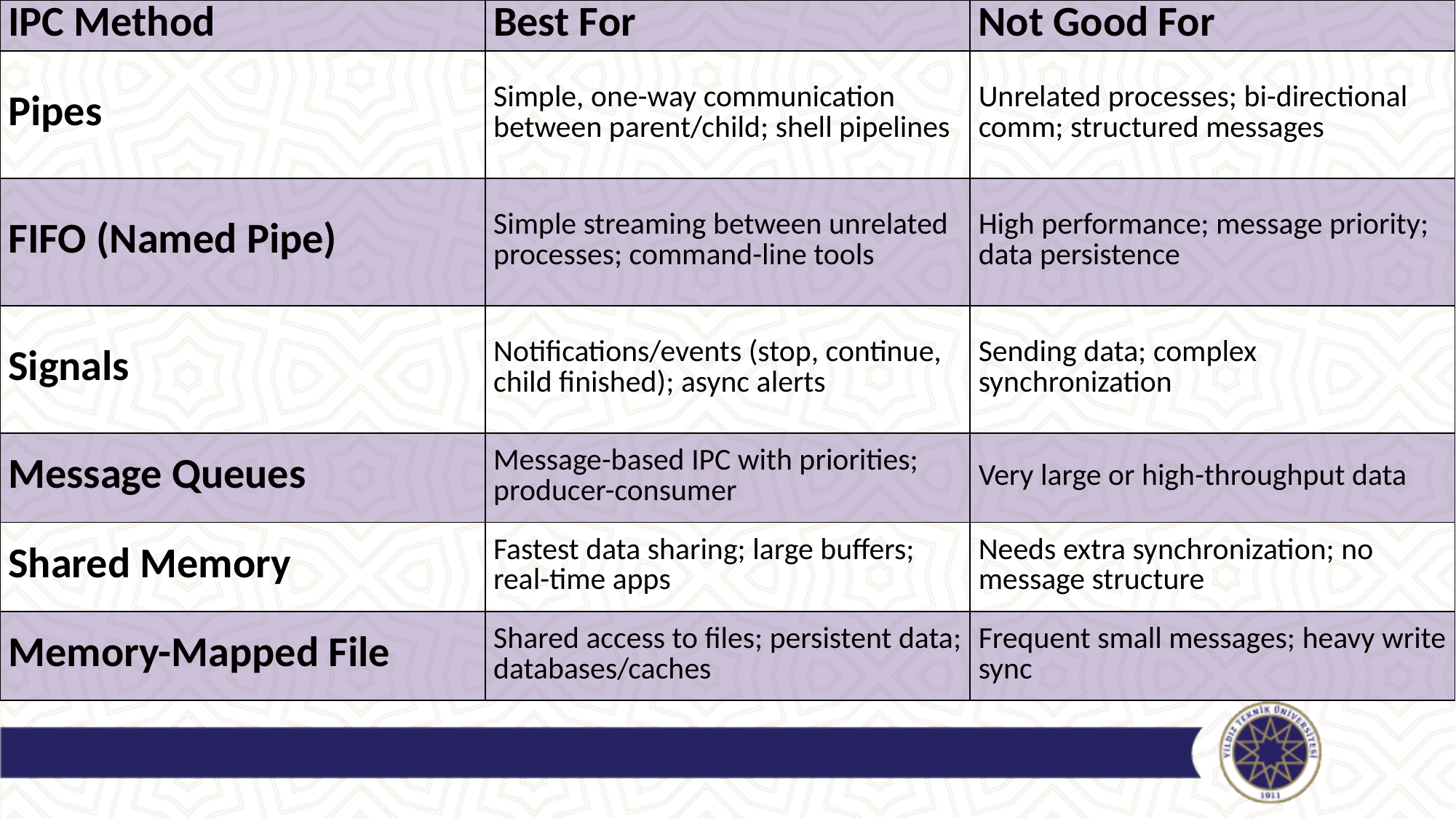

| IPC Method | Best For | Not Good For |
| --- | --- | --- |
| Pipes | Simple, one-way communication between parent/child; shell pipelines | Unrelated processes; bi-directional comm; structured messages |
| FIFO (Named Pipe) | Simple streaming between unrelated processes; command-line tools | High performance; message priority; data persistence |
| Signals | Notifications/events (stop, continue, child finished); async alerts | Sending data; complex synchronization |
| Message Queues | Message-based IPC with priorities; producer-consumer | Very large or high-throughput data |
| Shared Memory | Fastest data sharing; large buffers; real-time apps | Needs extra synchronization; no message structure |
| Memory-Mapped File | Shared access to files; persistent data; databases/caches | Frequent small messages; heavy write sync |